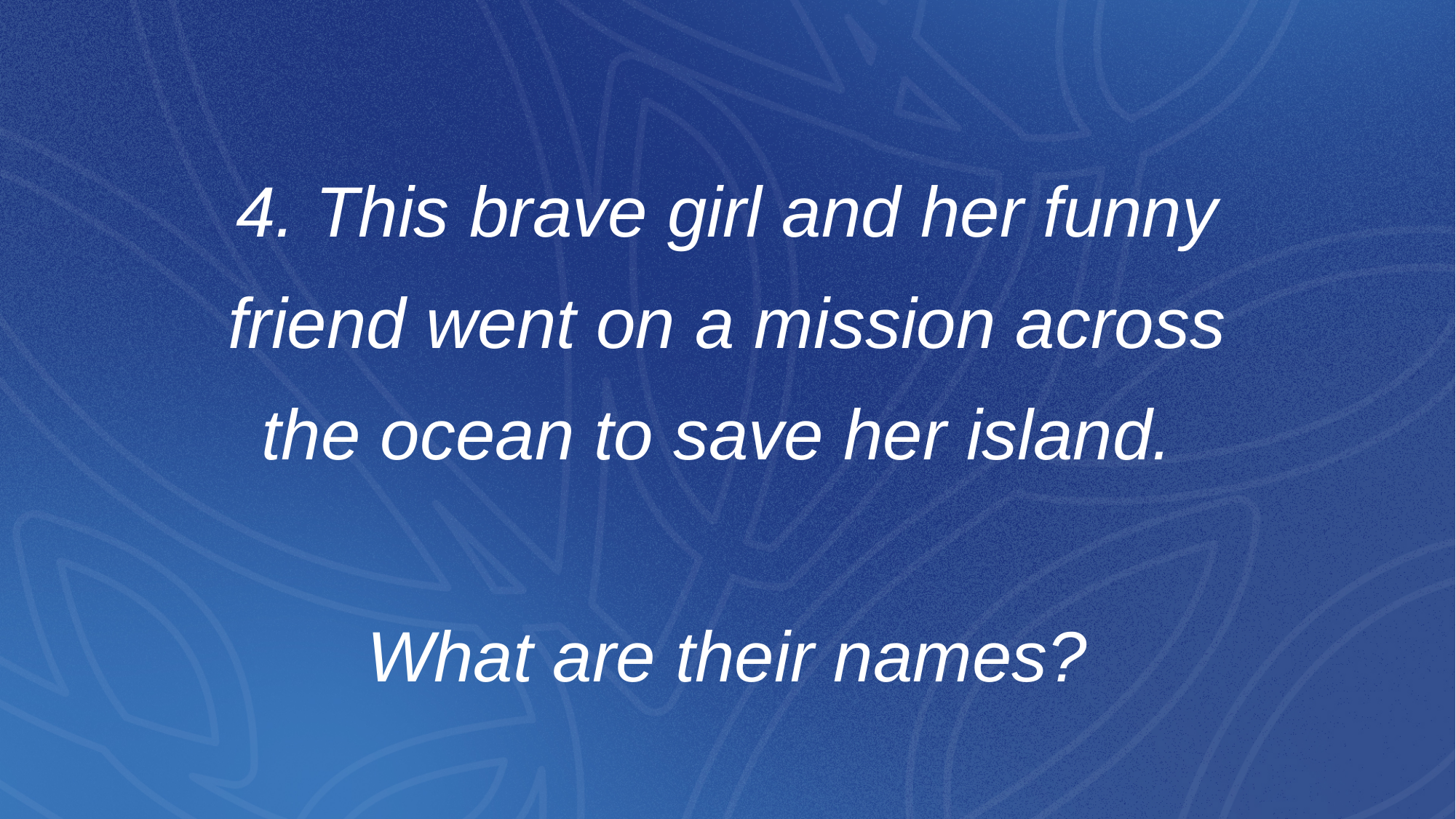

# 4. This brave girl and her funny friend went on a mission across the ocean to save her island. What are their names?